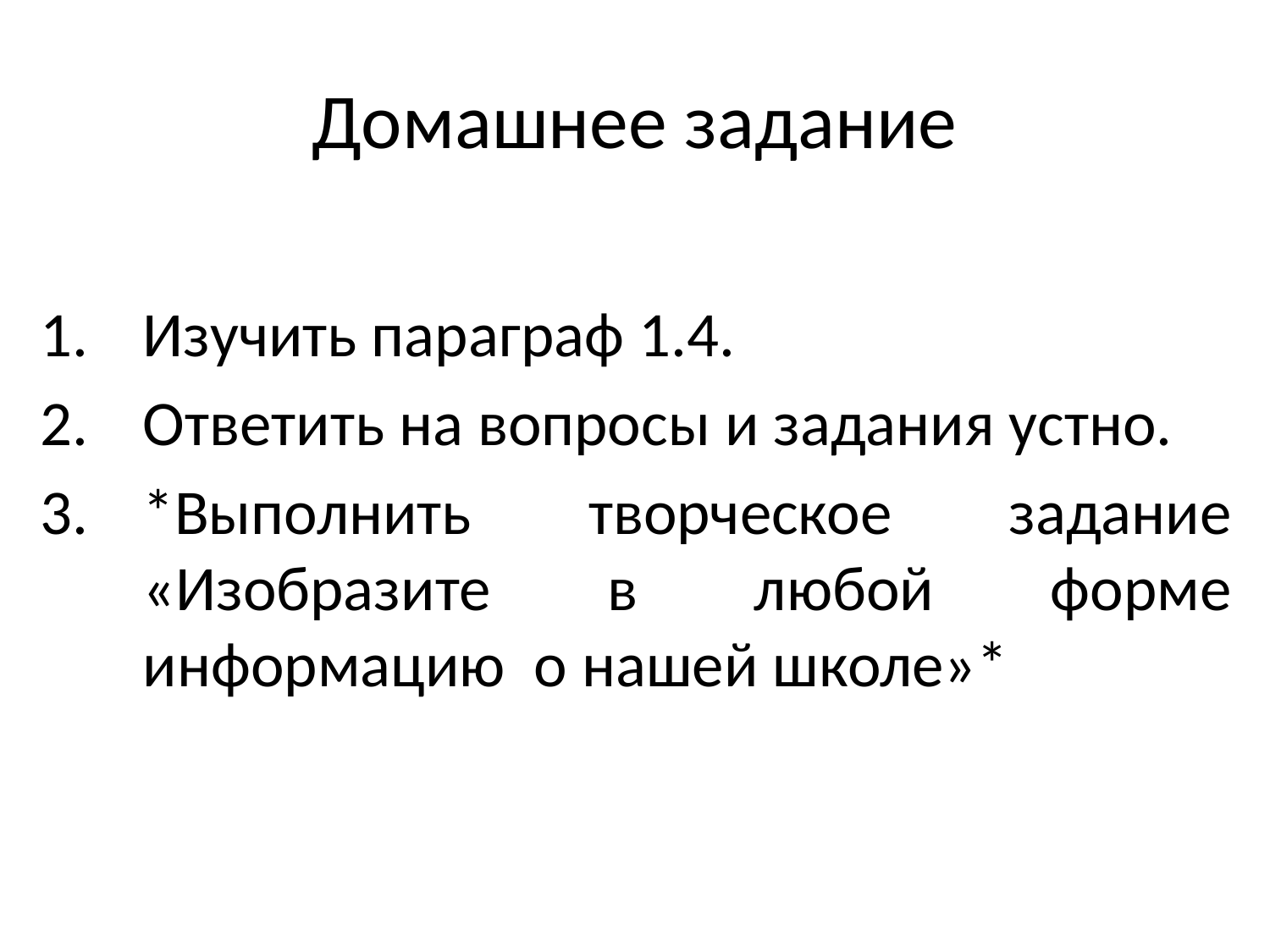

# Домашнее задание

Изучить параграф 1.4.
Ответить на вопросы и задания устно.
*Выполнить творческое задание «Изобразите в любой форме информацию  о нашей школе»*